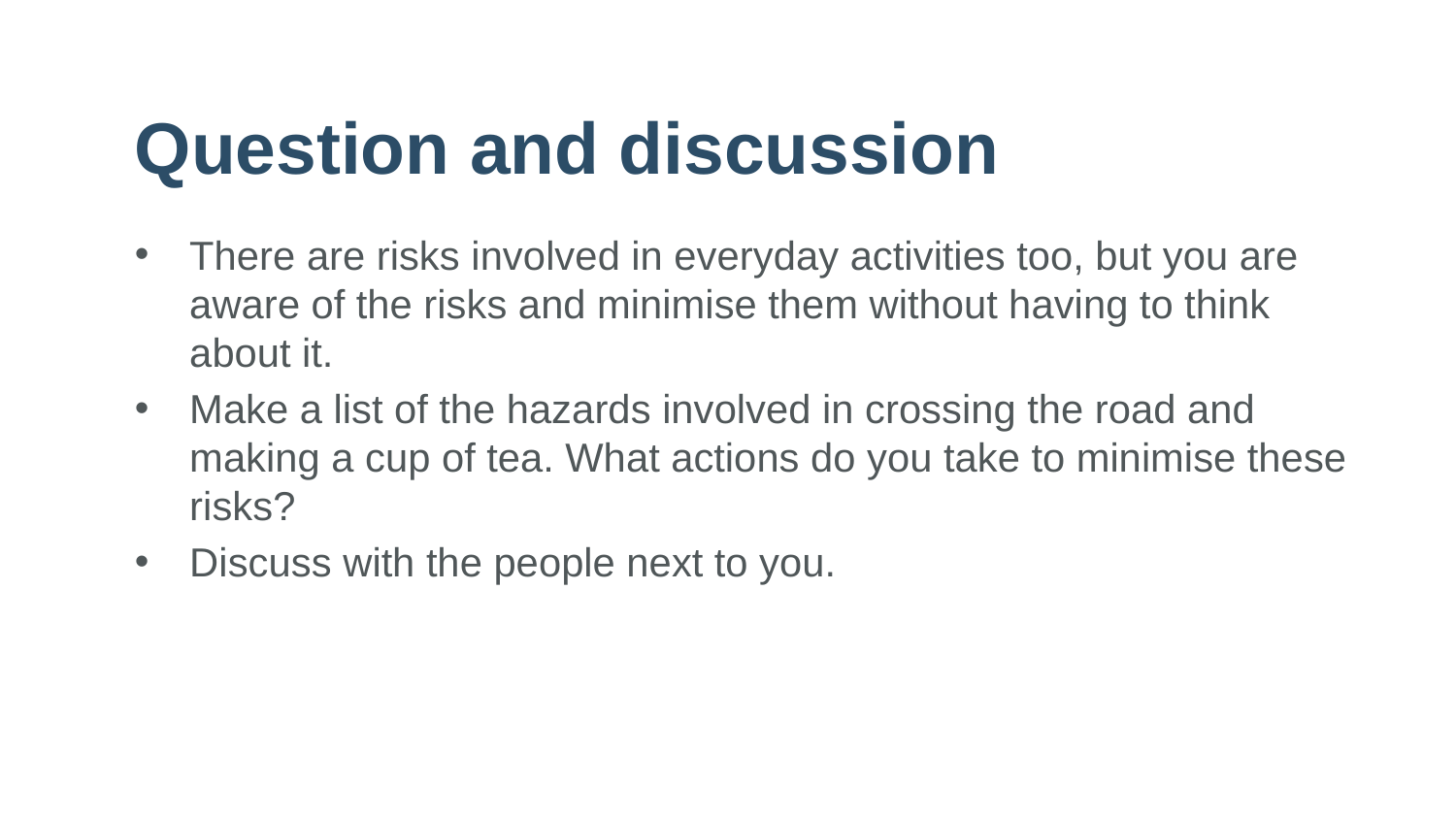

# Question and discussion
There are risks involved in everyday activities too, but you are aware of the risks and minimise them without having to think about it.
Make a list of the hazards involved in crossing the road and making a cup of tea. What actions do you take to minimise these risks?
Discuss with the people next to you.